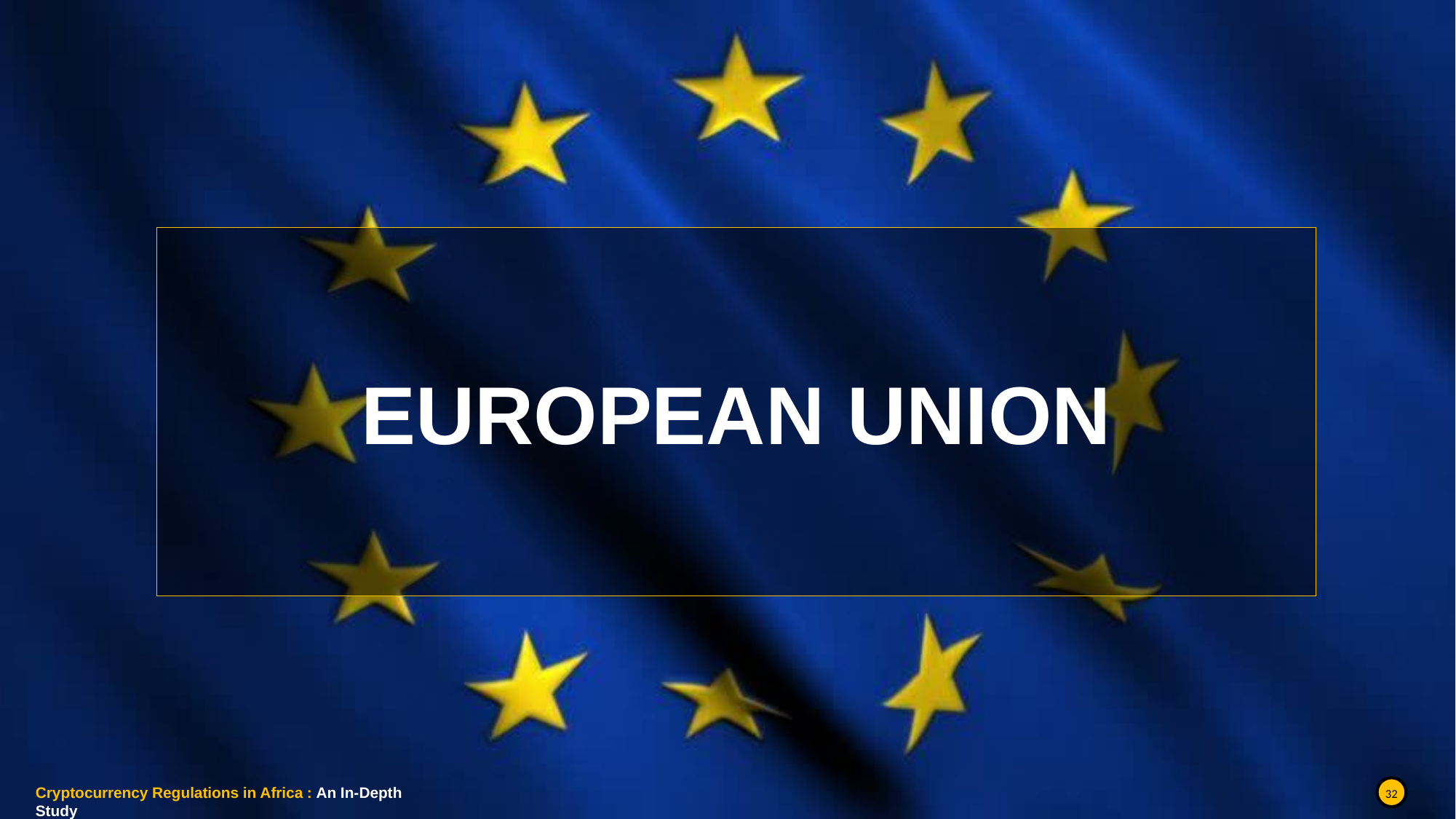

EUROPEAN UNION
Cryptocurrency Regulations in Africa : An In-Depth Study

32